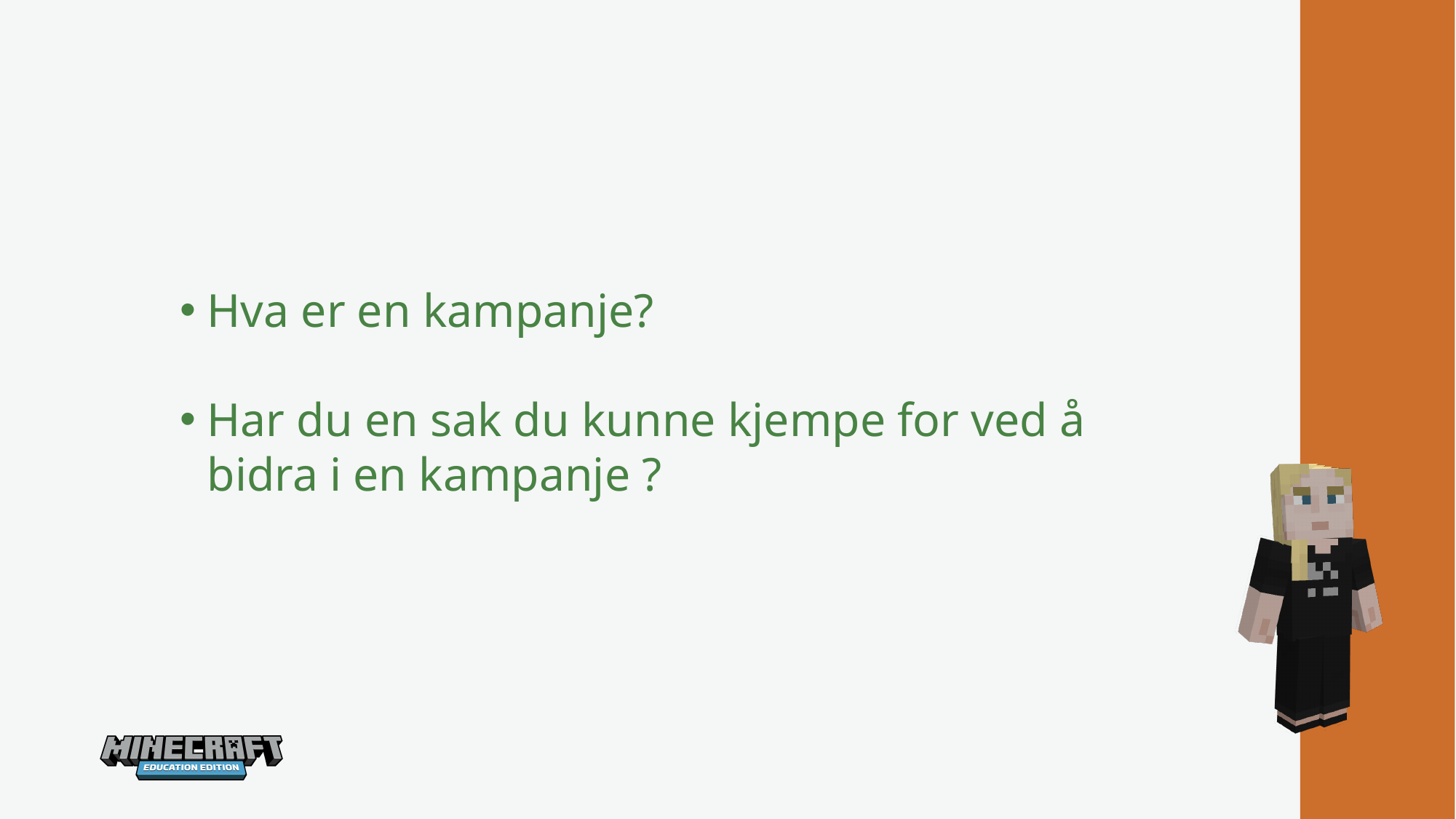

Hva er en kampanje?

Har du en sak du kunne kjempe for ved å bidra i en kampanje ?